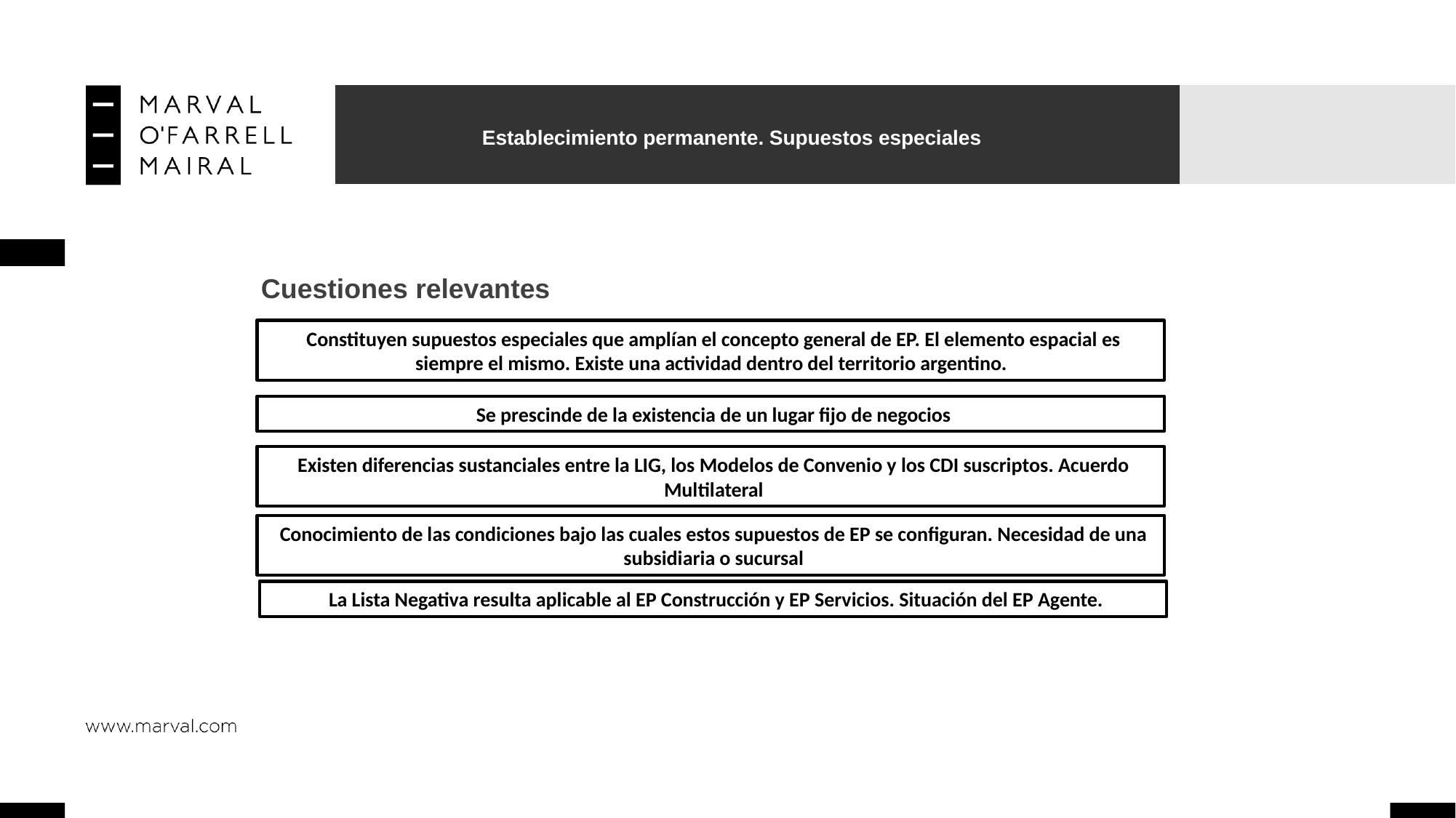

# Establecimiento permanente. Supuestos especiales

Cuestiones relevantes
Constituyen supuestos especiales que amplían el concepto general de EP. El elemento espacial es siempre el mismo. Existe una actividad dentro del territorio argentino.
Se prescinde de la existencia de un lugar fijo de negocios
Existen diferencias sustanciales entre la LIG, los Modelos de Convenio y los CDI suscriptos. Acuerdo Multilateral
Conocimiento de las condiciones bajo las cuales estos supuestos de EP se configuran. Necesidad de una subsidiaria o sucursal
La Lista Negativa resulta aplicable al EP Construcción y EP Servicios. Situación del EP Agente.